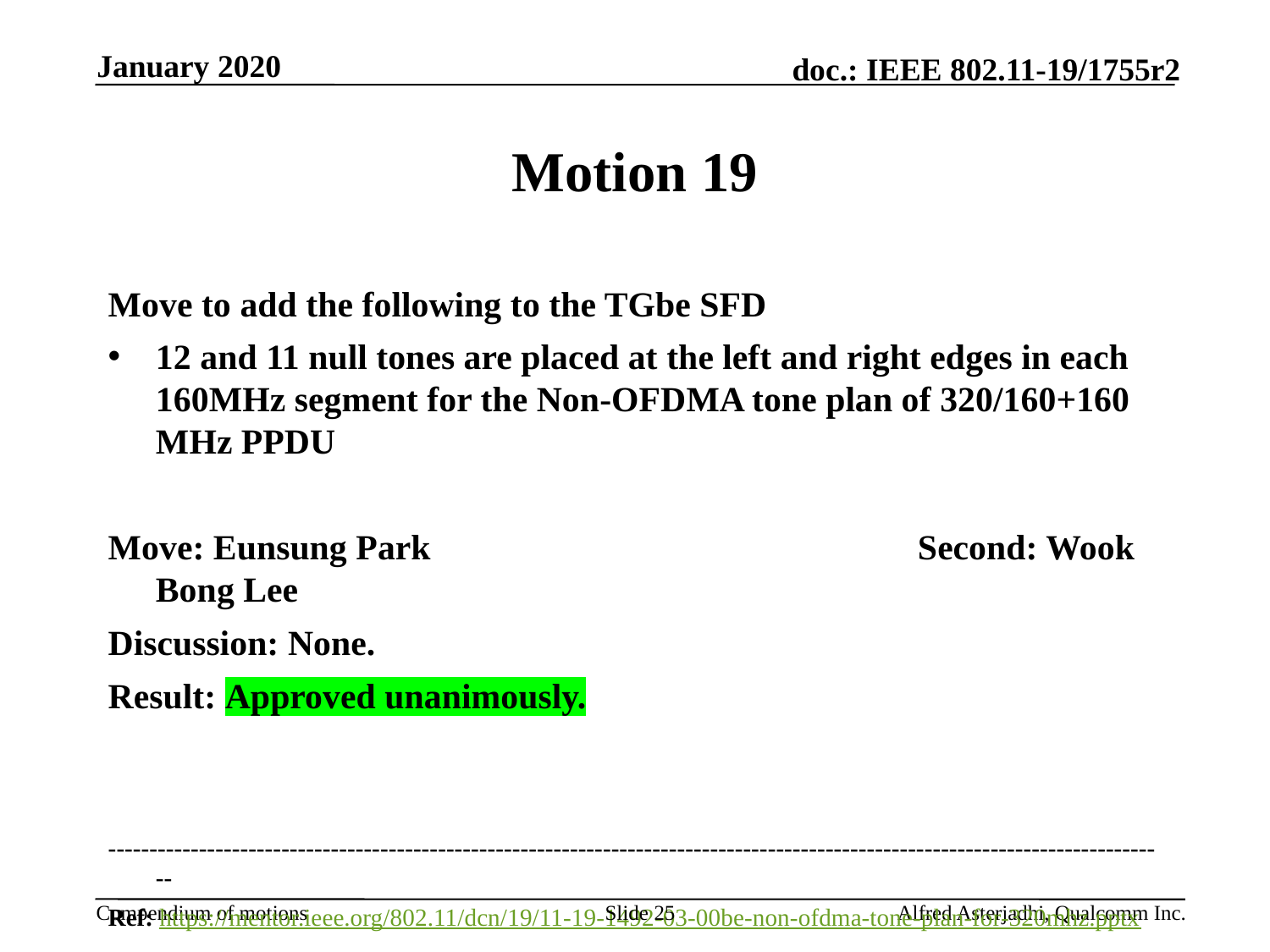

January 2020
# Motion 19
Move to add the following to the TGbe SFD
12 and 11 null tones are placed at the left and right edges in each 160MHz segment for the Non-OFDMA tone plan of 320/160+160 MHz PPDU

Move: Eunsung Park				Second: Wook Bong Lee
Discussion: None.
Result: Approved unanimously.

---------------------------------------------------------------------------------------------------------------------------------
Ref: https://mentor.ieee.org/802.11/dcn/19/11-19-1492-03-00be-non-ofdma-tone-plan-for-320mhz.pptx
Slide 25
Alfred Asterjadhi, Qualcomm Inc.